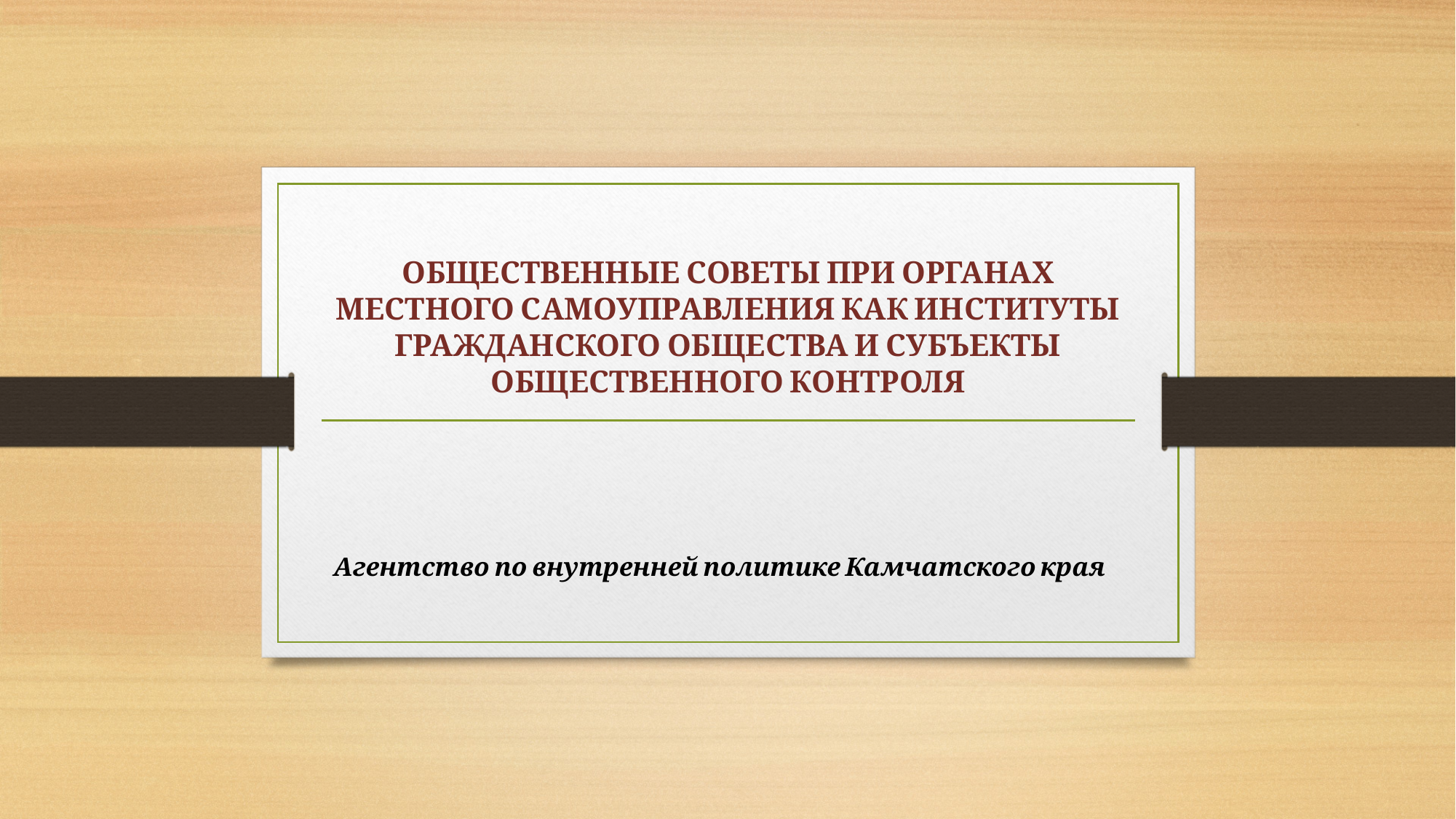

# ОБЩЕСТВЕННЫЕ СОВЕТЫ ПРИ ОРГАНАХ МЕСТНОГО САМОУПРАВЛЕНИЯ КАК ИНСТИТУТЫ ГРАЖДАНСКОГО ОБЩЕСТВА И СУБЪЕКТЫ ОБЩЕСТВЕННОГО КОНТРОЛЯ
Агентство по внутренней политике Камчатского края